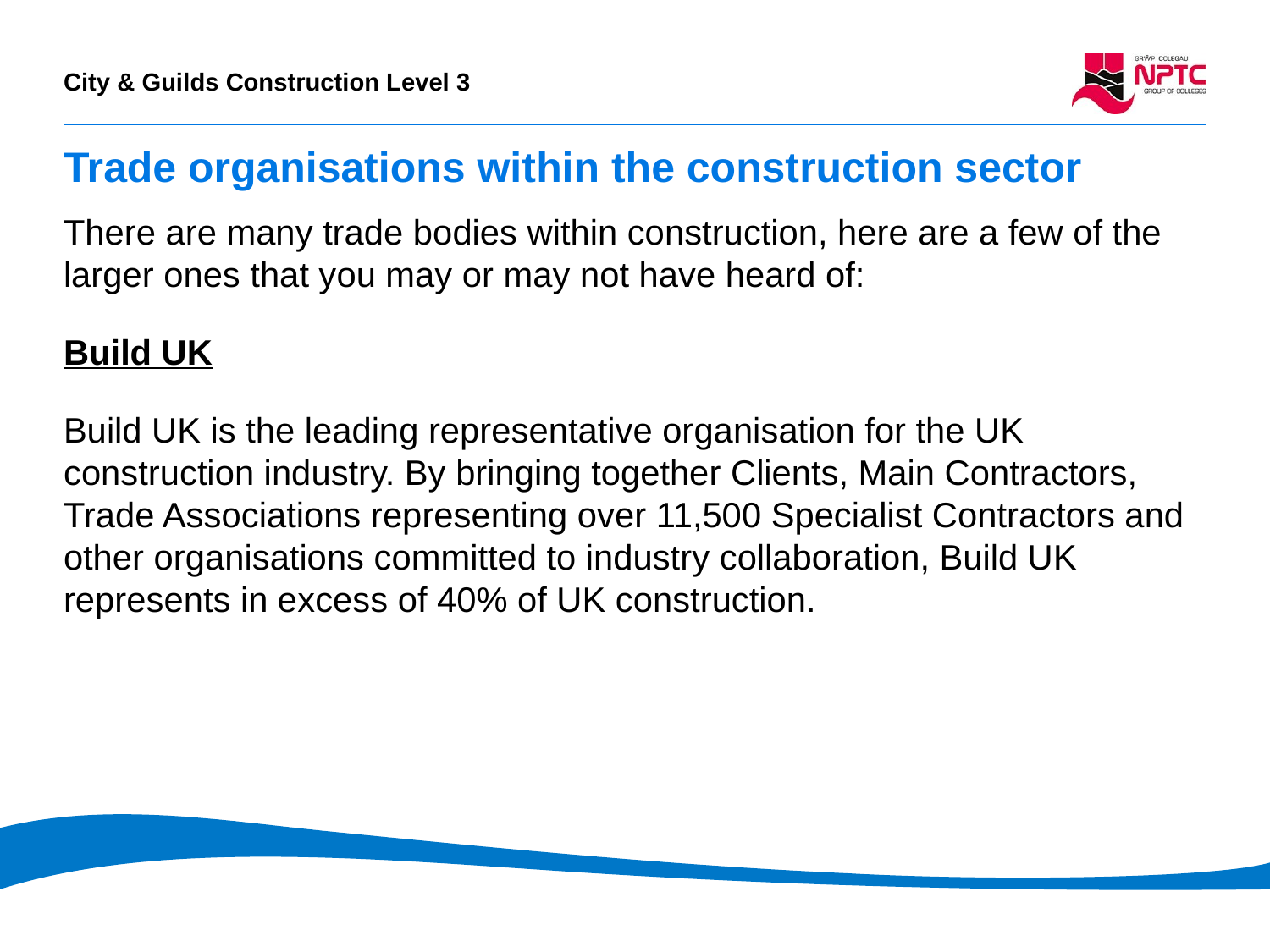

# Trade organisations within the construction sector
There are many trade bodies within construction, here are a few of the larger ones that you may or may not have heard of:
Build UK
Build UK is the leading representative organisation for the UK construction industry. By bringing together Clients, Main Contractors, Trade Associations representing over 11,500 Specialist Contractors and other organisations committed to industry collaboration, Build UK represents in excess of 40% of UK construction.